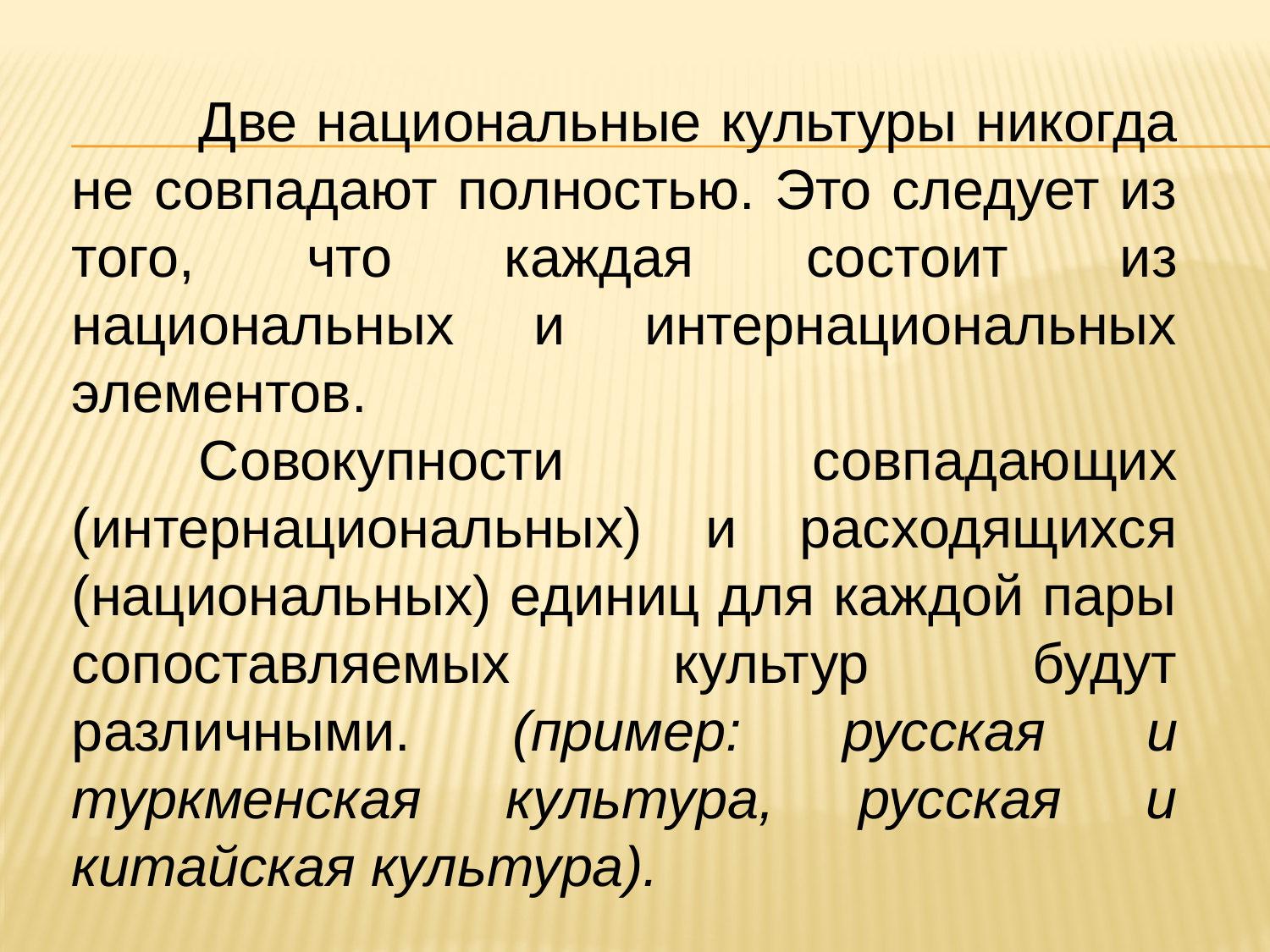

Две национальные культуры никогда не совпадают полностью. Это следует из того, что каждая состоит из национальных и интернациональных элементов.
	Совокупности совпадающих (интернациональных) и расходящихся (национальных) единиц для каждой пары сопоставляемых культур будут различными. (пример: русская и туркменская культура, русская и китайская культура).